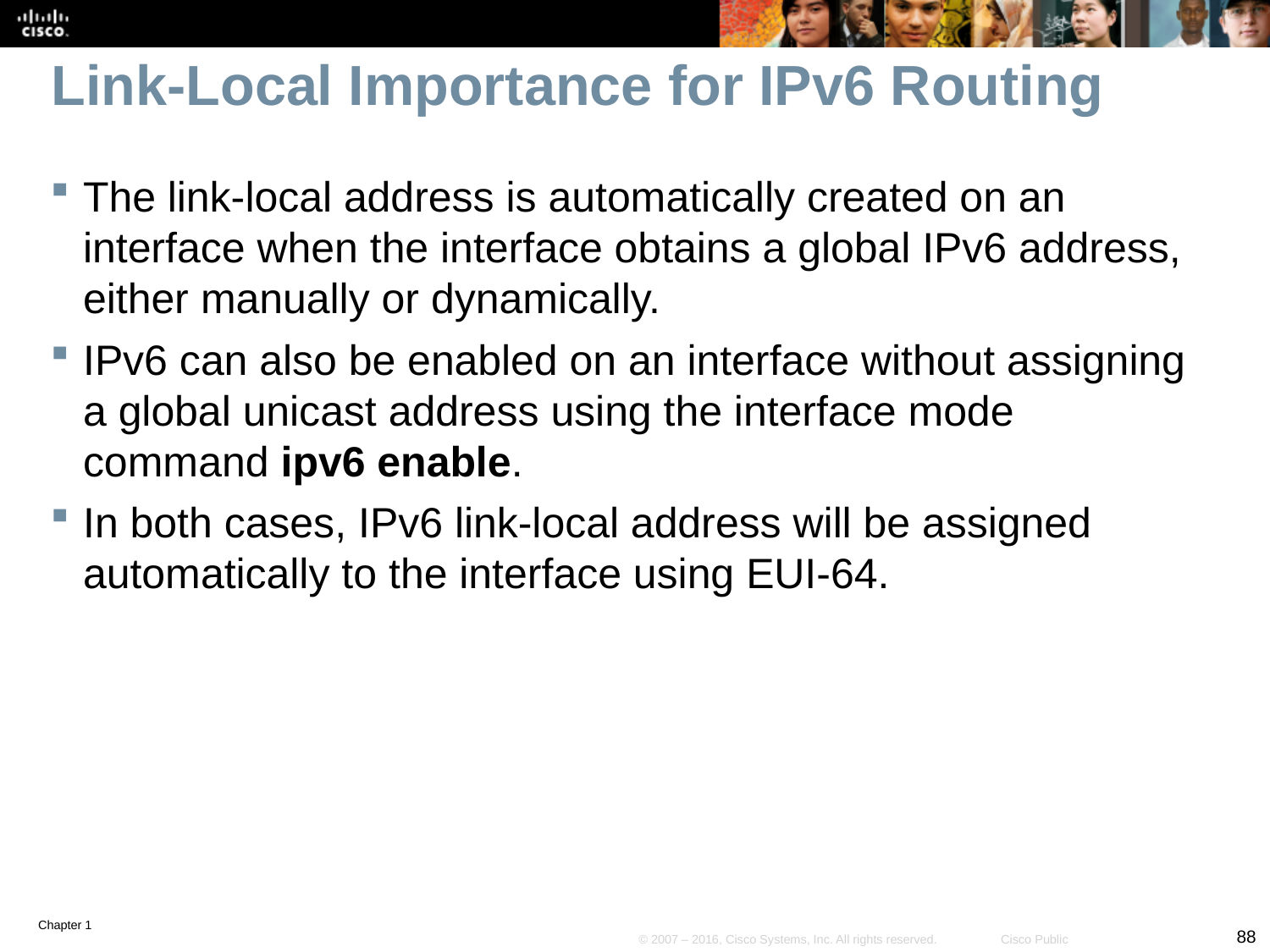

# Link-Local Importance for IPv6 Routing
The link-local address is automatically created on an interface when the interface obtains a global IPv6 address, either manually or dynamically.
IPv6 can also be enabled on an interface without assigning a global unicast address using the interface mode command ipv6 enable.
In both cases, IPv6 link-local address will be assigned automatically to the interface using EUI-64.